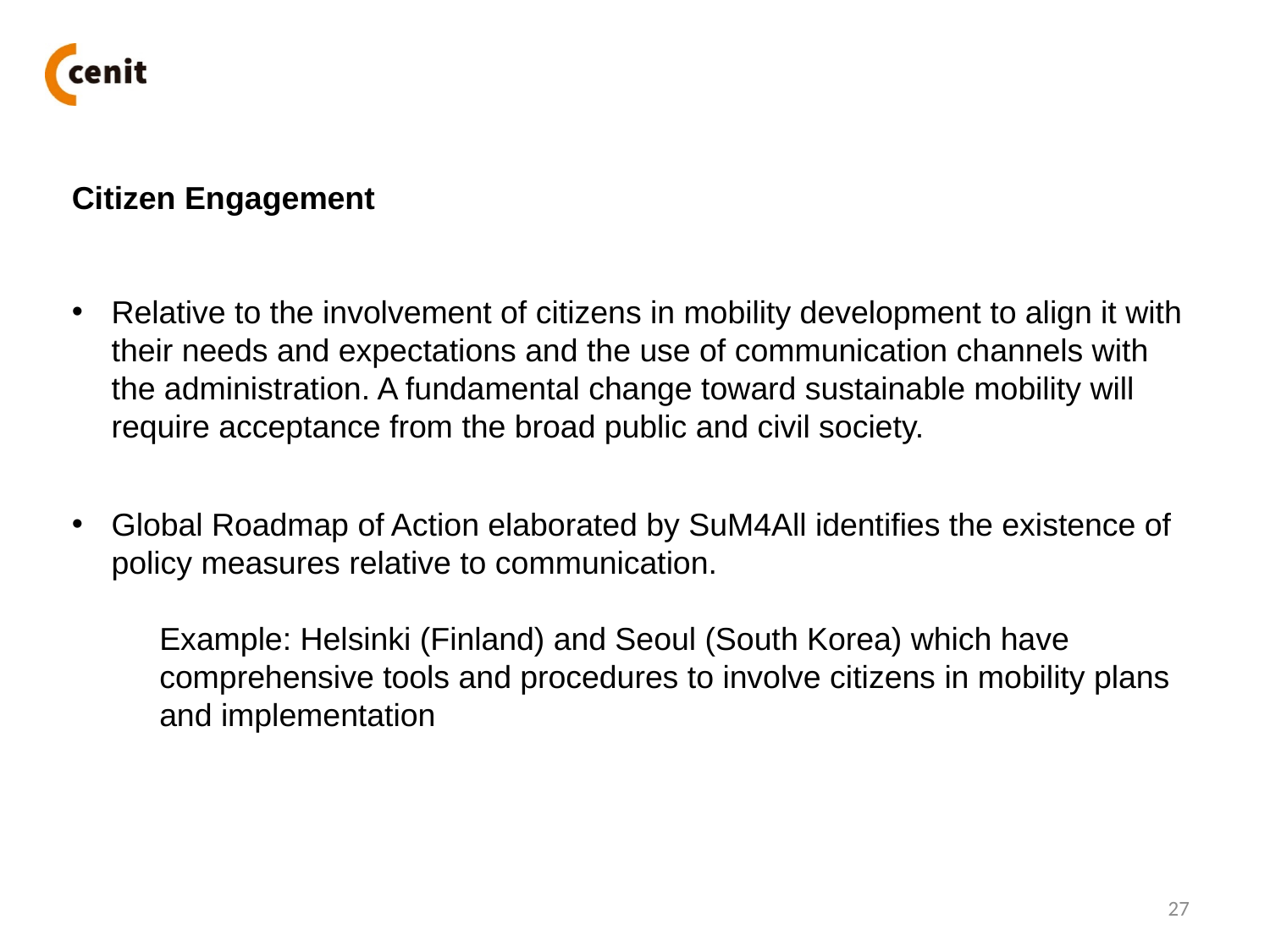

Citizen Engagement

Relative to the involvement of citizens in mobility development to align it with their needs and expectations and the use of communication channels with the administration. A fundamental change toward sustainable mobility will require acceptance from the broad public and civil society.
Global Roadmap of Action elaborated by SuM4All identifies the existence of policy measures relative to communication.

Example: Helsinki (Finland) and Seoul (South Korea) which have comprehensive tools and procedures to involve citizens in mobility plans and implementation
27